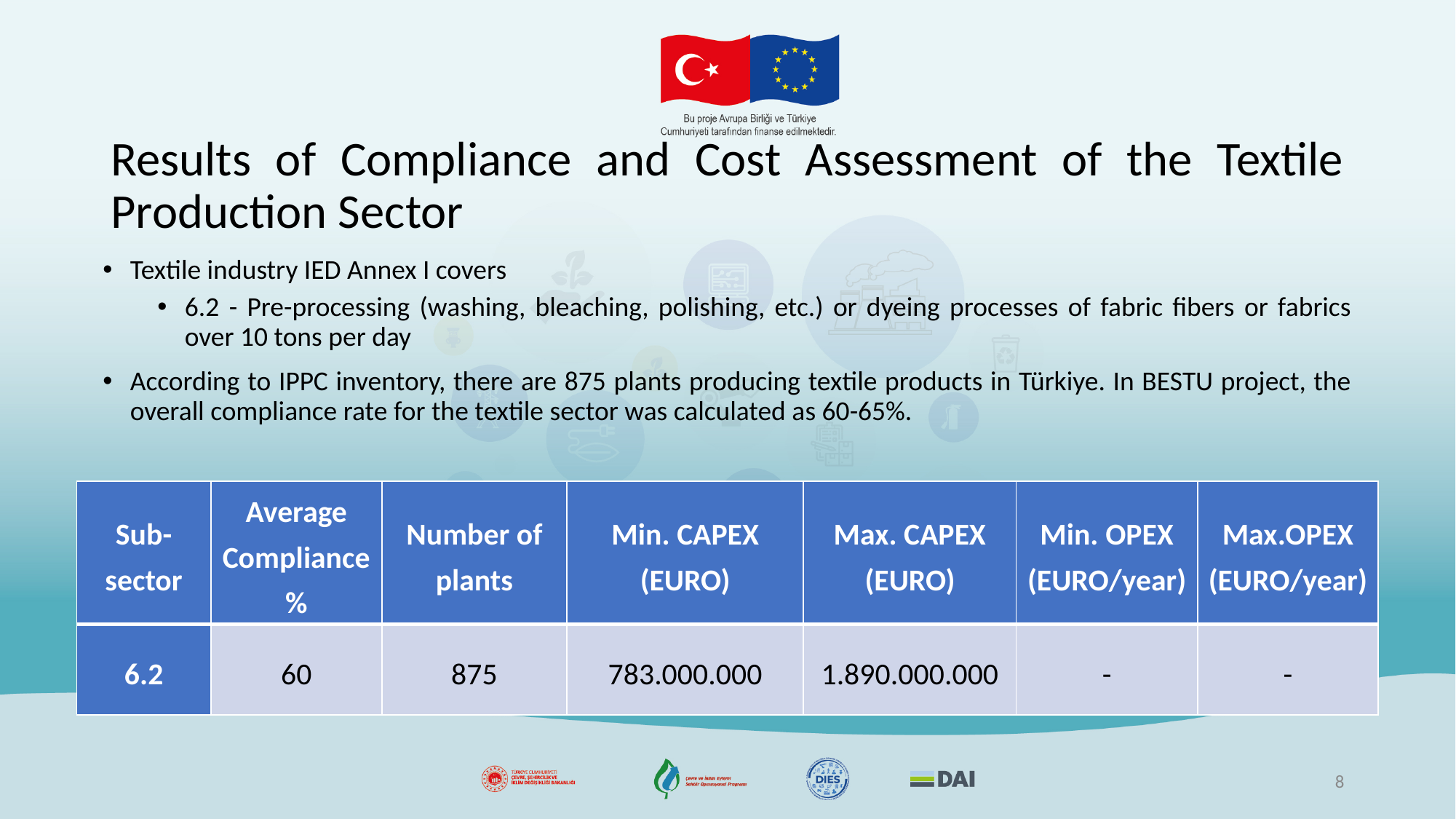

# Results of Compliance and Cost Assessment of the Textile Production Sector
Textile industry IED Annex I covers
6.2 - Pre-processing (washing, bleaching, polishing, etc.) or dyeing processes of fabric fibers or fabrics over 10 tons per day
According to IPPC inventory, there are 875 plants producing textile products in Türkiye. In BESTU project, the overall compliance rate for the textile sector was calculated as 60-65%.

| Sub-sector | Average Compliance % | Number of plants | Min. CAPEX (EURO) | Max. CAPEX (EURO) | Min. OPEX (EURO/year) | Max.OPEX (EURO/year) |
| --- | --- | --- | --- | --- | --- | --- |
| 6.2 | 60 | 875 | 783.000.000 | 1.890.000.000 | - | - |
8